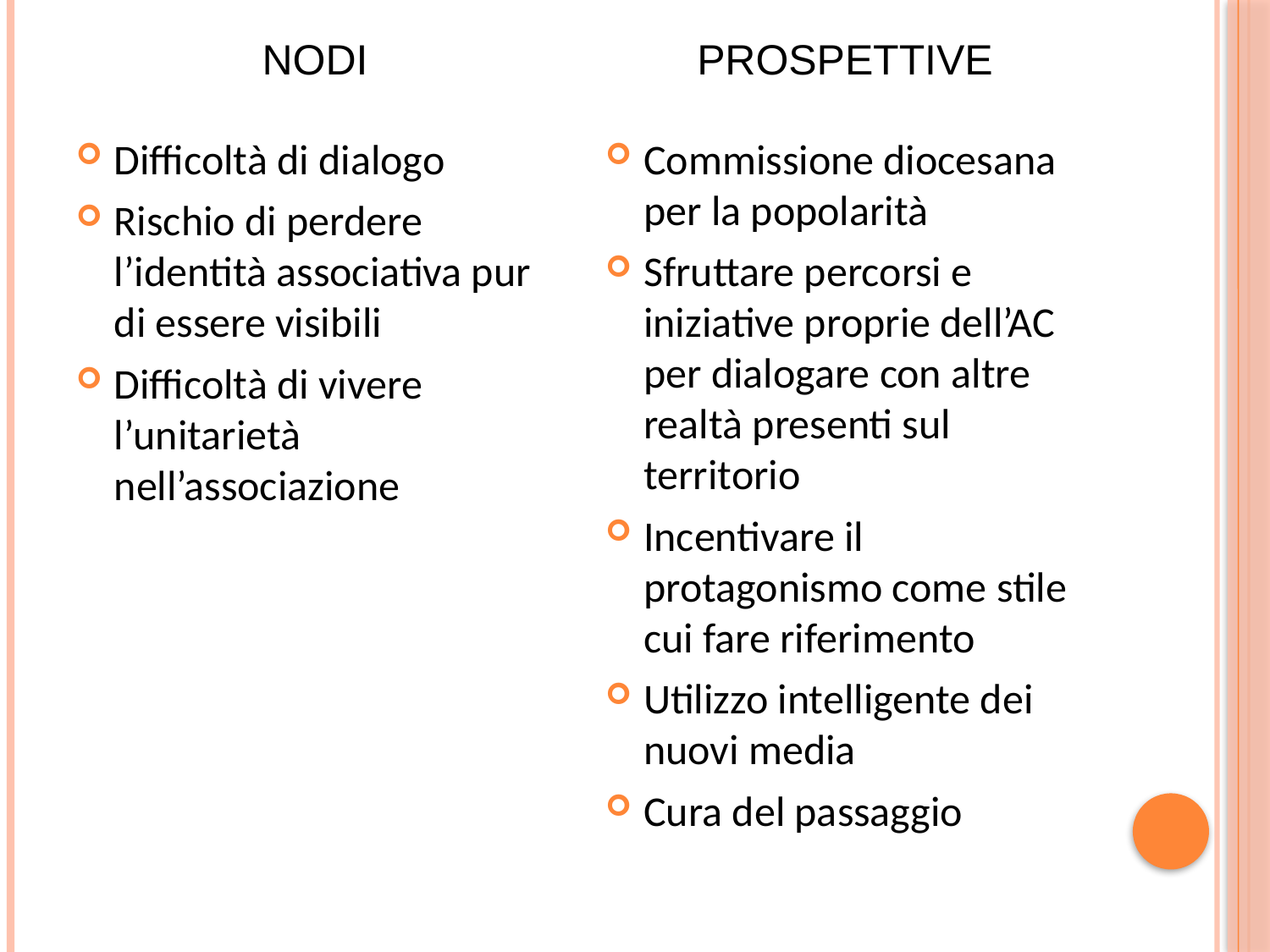

NODI
PROSPETTIVE
Difficoltà di dialogo
Rischio di perdere l’identità associativa pur di essere visibili
Difficoltà di vivere l’unitarietà nell’associazione

Commissione diocesana per la popolarità
Sfruttare percorsi e iniziative proprie dell’AC per dialogare con altre realtà presenti sul territorio
Incentivare il protagonismo come stile cui fare riferimento
Utilizzo intelligente dei nuovi media
Cura del passaggio